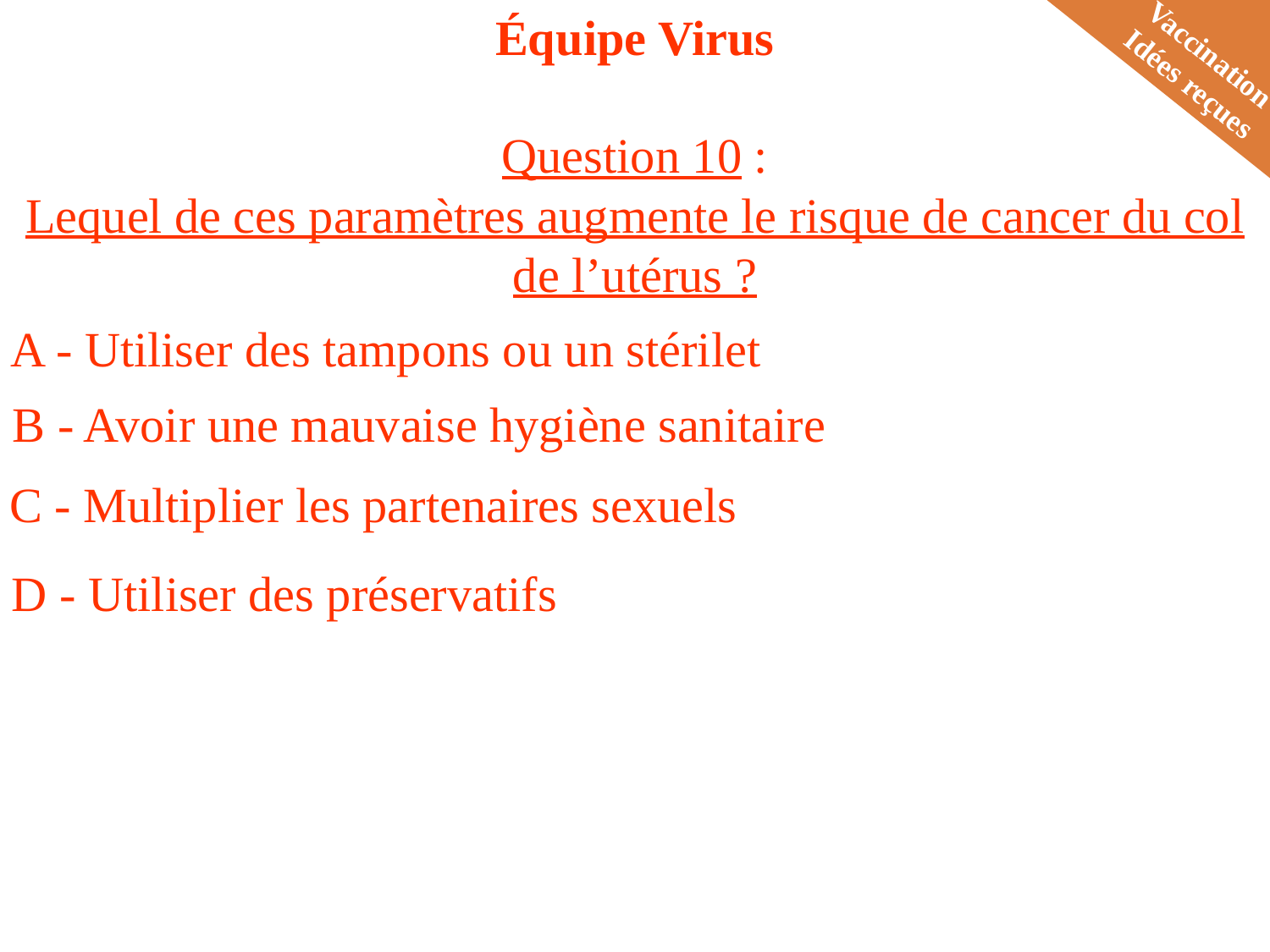

Équipe Virus

Question 10 :
Lequel de ces paramètres augmente le risque de cancer du col de l’utérus ?
Vaccination
Idées reçues
A - Utiliser des tampons ou un stérilet
B - Avoir une mauvaise hygiène sanitaire
C - Multiplier les partenaires sexuels
D - Utiliser des préservatifs